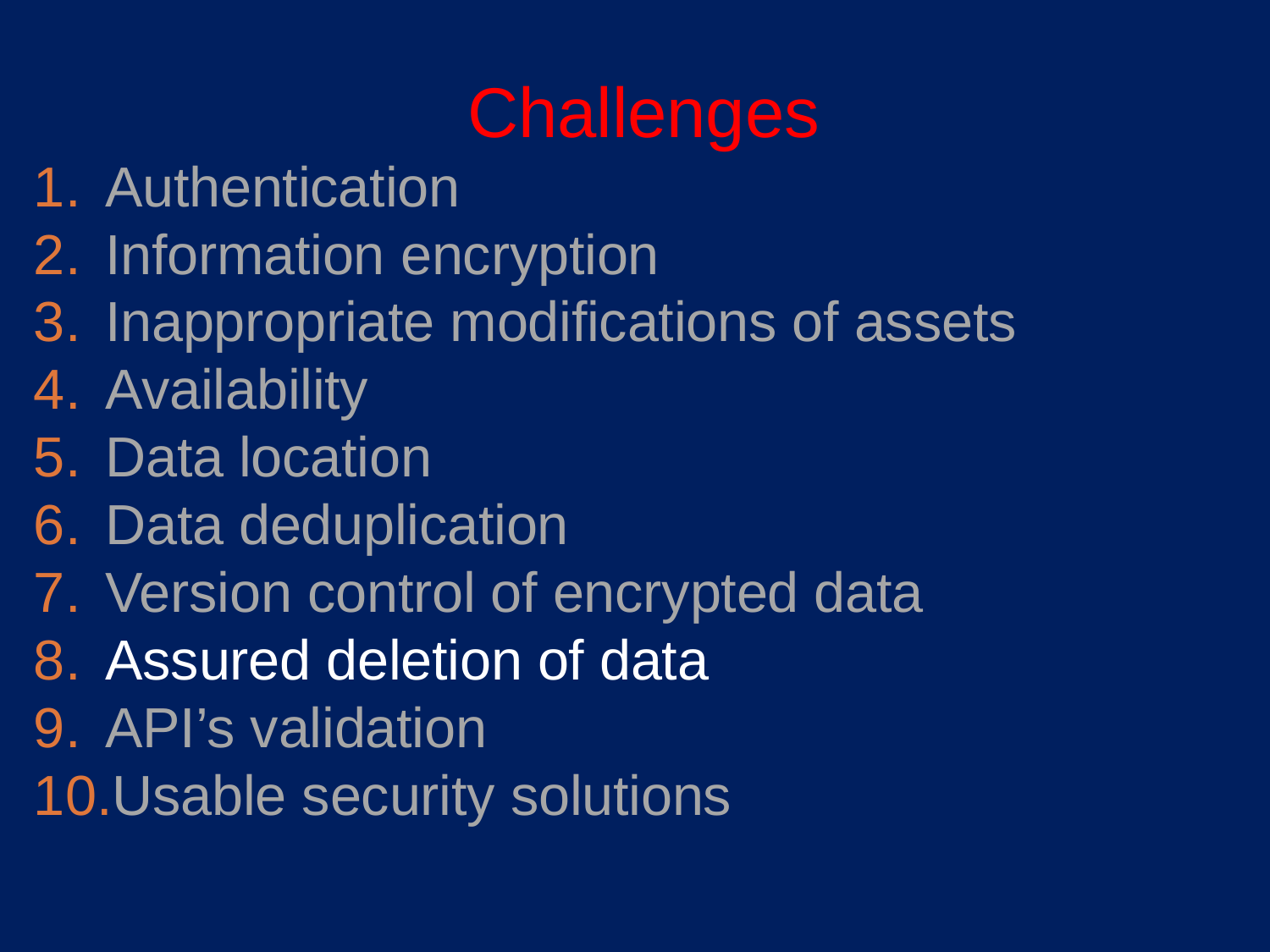

# Challenges
Authentication
Information encryption
Inappropriate modifications of assets
Availability
Data location
Data deduplication
Version control of encrypted data
Assured deletion of data
API’s validation
Usable security solutions